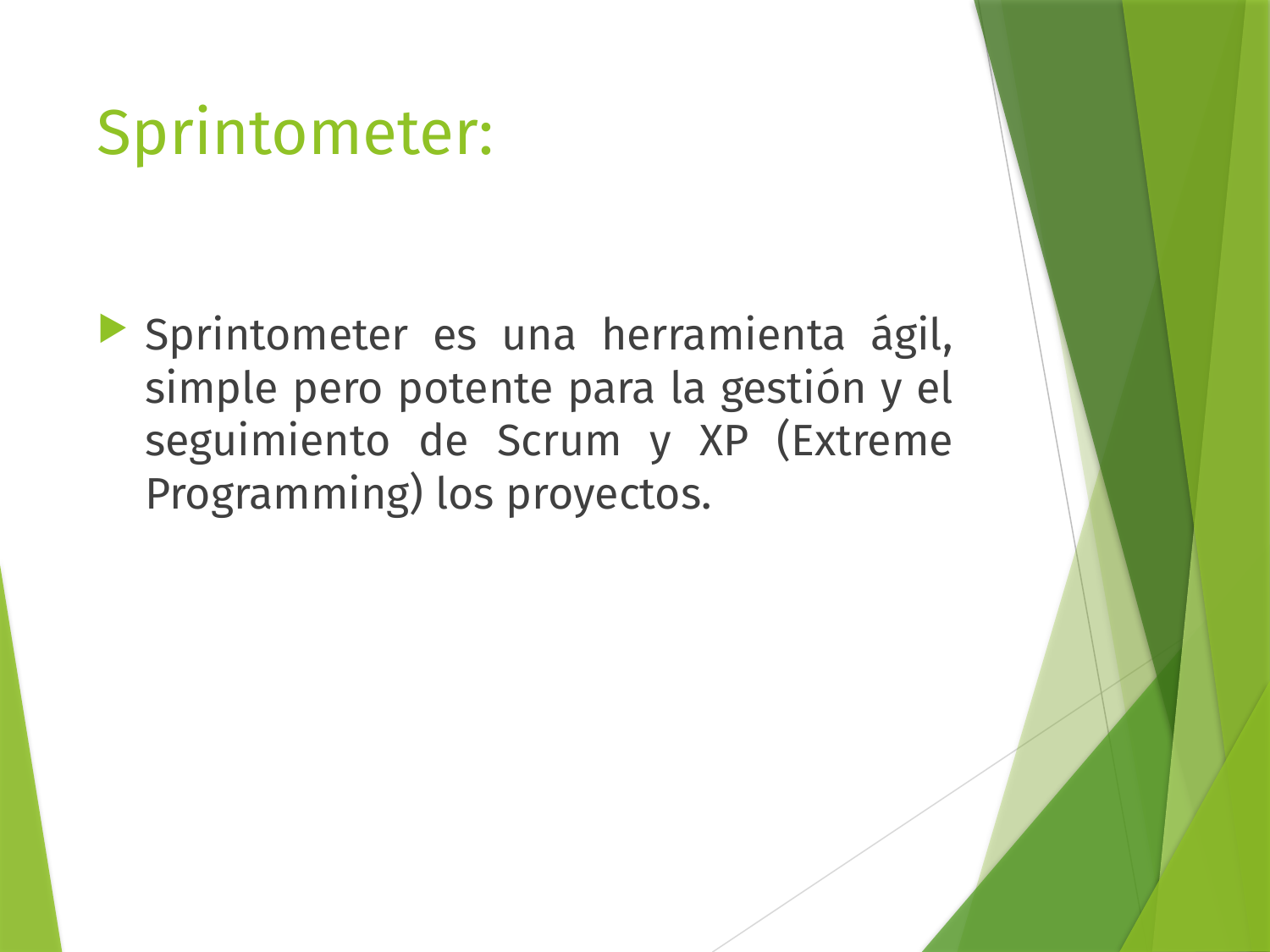

# Sprintometer:
Sprintometer es una herramienta ágil, simple pero potente para la gestión y el seguimiento de Scrum y XP (Extreme Programming) los proyectos.